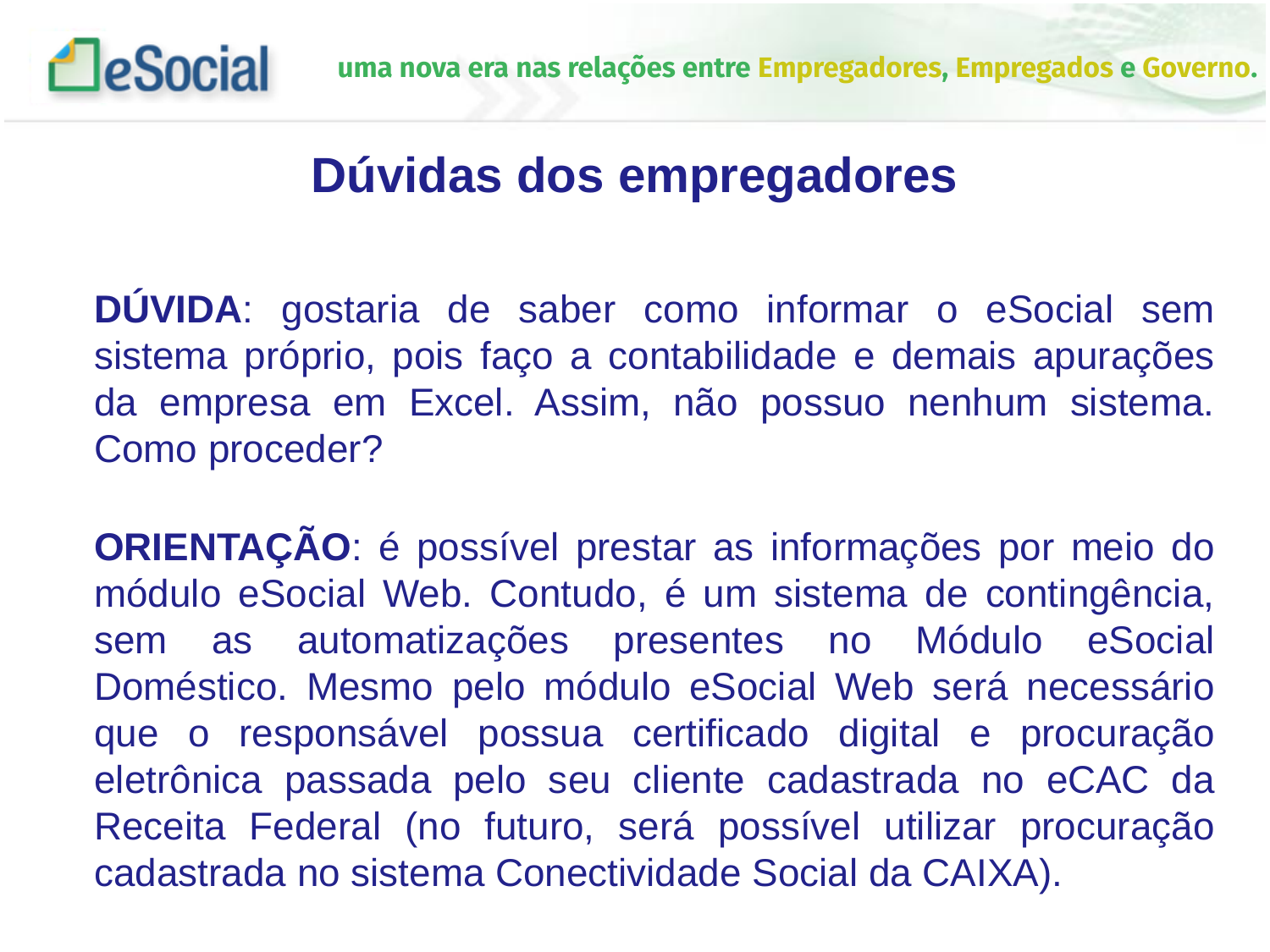

Dúvidas dos empregadores
DÚVIDA: gostaria de saber como informar o eSocial sem sistema próprio, pois faço a contabilidade e demais apurações da empresa em Excel. Assim, não possuo nenhum sistema. Como proceder?

ORIENTAÇÃO: é possível prestar as informações por meio do módulo eSocial Web. Contudo, é um sistema de contingência, sem as automatizações presentes no Módulo eSocial Doméstico. Mesmo pelo módulo eSocial Web será necessário que o responsável possua certificado digital e procuração eletrônica passada pelo seu cliente cadastrada no eCAC da Receita Federal (no futuro, será possível utilizar procuração cadastrada no sistema Conectividade Social da CAIXA).